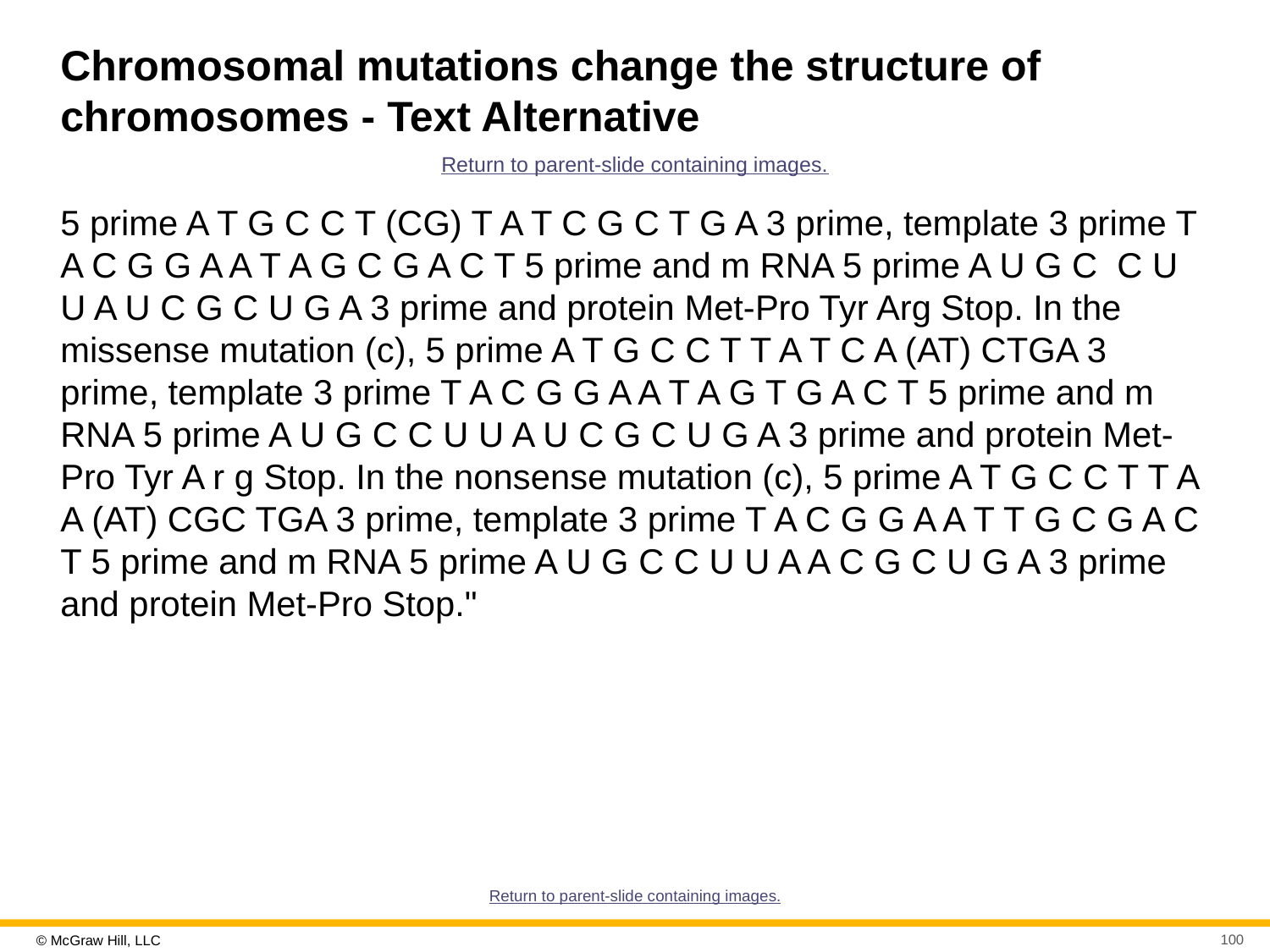

# Chromosomal mutations change the structure of chromosomes - Text Alternative
Return to parent-slide containing images.
5 prime A T G C C T (CG) T A T C G C T G A 3 prime, template 3 prime T A C G G A A T A G C G A C T 5 prime and m RNA 5 prime A U G C  C U U A U C G C U G A 3 prime and protein Met-Pro Tyr Arg Stop. In the missense mutation (c), 5 prime A T G C C T T A T C A (AT) CTGA 3 prime, template 3 prime T A C G G A A T A G T G A C T 5 prime and m RNA 5 prime A U G C C U U A U C G C U G A 3 prime and protein Met-Pro Tyr A r g Stop. In the nonsense mutation (c), 5 prime A T G C C T T A A (AT) CGC TGA 3 prime, template 3 prime T A C G G A A T T G C G A C T 5 prime and m RNA 5 prime A U G C C U U A A C G C U G A 3 prime and protein Met-Pro Stop."
Return to parent-slide containing images.
100